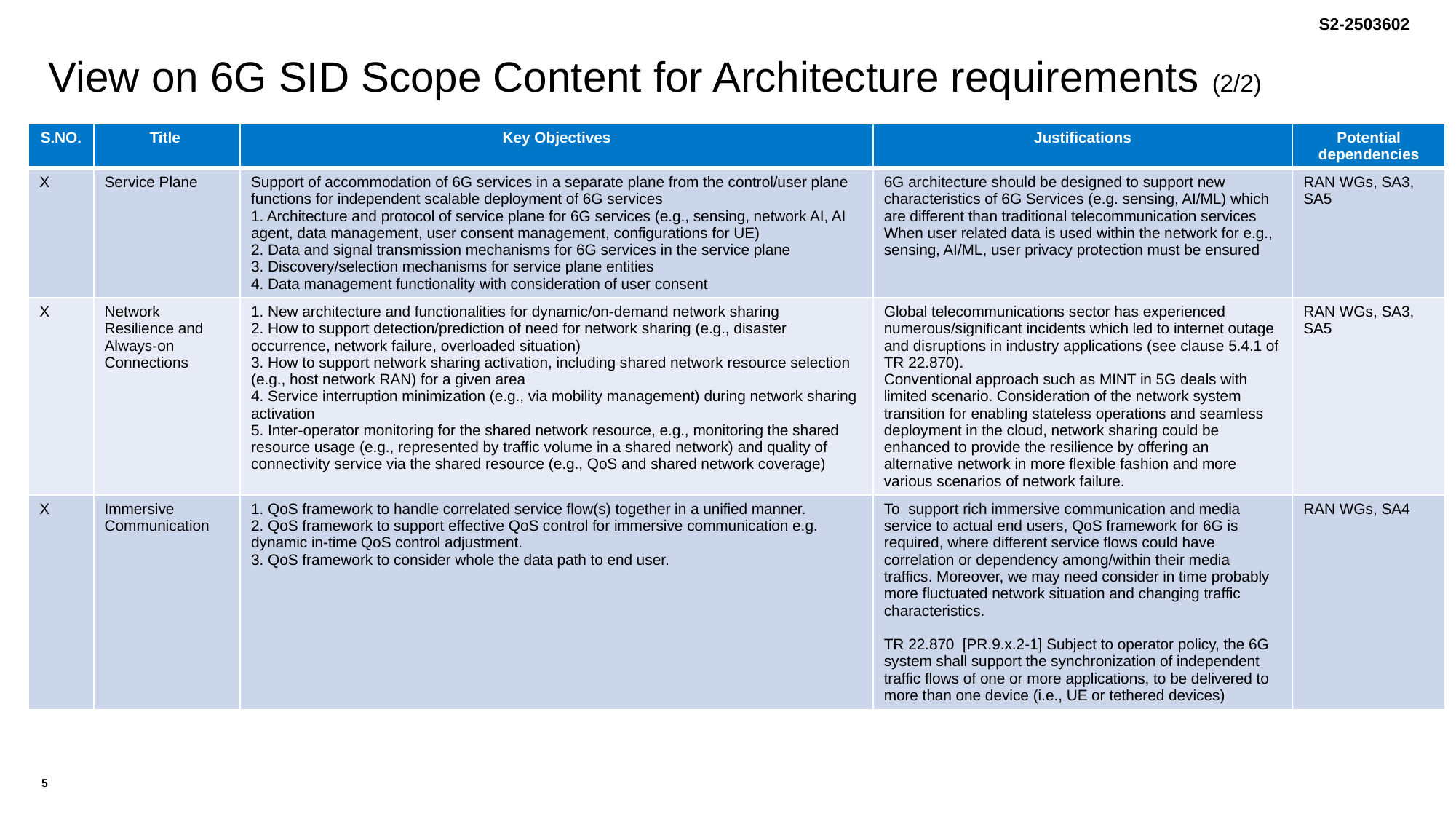

S2-2503602
View on 6G SID Scope Content for Architecture requirements (2/2)

| S.NO. | Title | Key Objectives | Justifications | Potential dependencies |
| --- | --- | --- | --- | --- |
| X | Service Plane | Support of accommodation of 6G services in a separate plane from the control/user plane functions for independent scalable deployment of 6G services 1. Architecture and protocol of service plane for 6G services (e.g., sensing, network AI, AI agent, data management, user consent management, configurations for UE) 2. Data and signal transmission mechanisms for 6G services in the service plane 3. Discovery/selection mechanisms for service plane entities 4. Data management functionality with consideration of user consent | 6G architecture should be designed to support new characteristics of 6G Services (e.g. sensing, AI/ML) which are different than traditional telecommunication services When user related data is used within the network for e.g., sensing, AI/ML, user privacy protection must be ensured | RAN WGs, SA3, SA5 |
| X | Network Resilience and Always-on Connections | 1. New architecture and functionalities for dynamic/on-demand network sharing 2. How to support detection/prediction of need for network sharing (e.g., disaster occurrence, network failure, overloaded situation) 3. How to support network sharing activation, including shared network resource selection (e.g., host network RAN) for a given area 4. Service interruption minimization (e.g., via mobility management) during network sharing activation 5. Inter-operator monitoring for the shared network resource, e.g., monitoring the shared resource usage (e.g., represented by traffic volume in a shared network) and quality of connectivity service via the shared resource (e.g., QoS and shared network coverage) | Global telecommunications sector has experienced numerous/significant incidents which led to internet outage and disruptions in industry applications (see clause 5.4.1 of TR 22.870). Conventional approach such as MINT in 5G deals with limited scenario. Consideration of the network system transition for enabling stateless operations and seamless deployment in the cloud, network sharing could be enhanced to provide the resilience by offering an alternative network in more flexible fashion and more various scenarios of network failure. | RAN WGs, SA3, SA5 |
| X | Immersive Communication | 1. QoS framework to handle correlated service flow(s) together in a unified manner. 2. QoS framework to support effective QoS control for immersive communication e.g. dynamic in-time QoS control adjustment. 3. QoS framework to consider whole the data path to end user. | To support rich immersive communication and media service to actual end users, QoS framework for 6G is required, where different service flows could have correlation or dependency among/within their media traffics. Moreover, we may need consider in time probably more fluctuated network situation and changing traffic characteristics. TR 22.870 [PR.9.x.2-1] Subject to operator policy, the 6G system shall support the synchronization of independent traffic flows of one or more applications, to be delivered to more than one device (i.e., UE or tethered devices) | RAN WGs, SA4 |